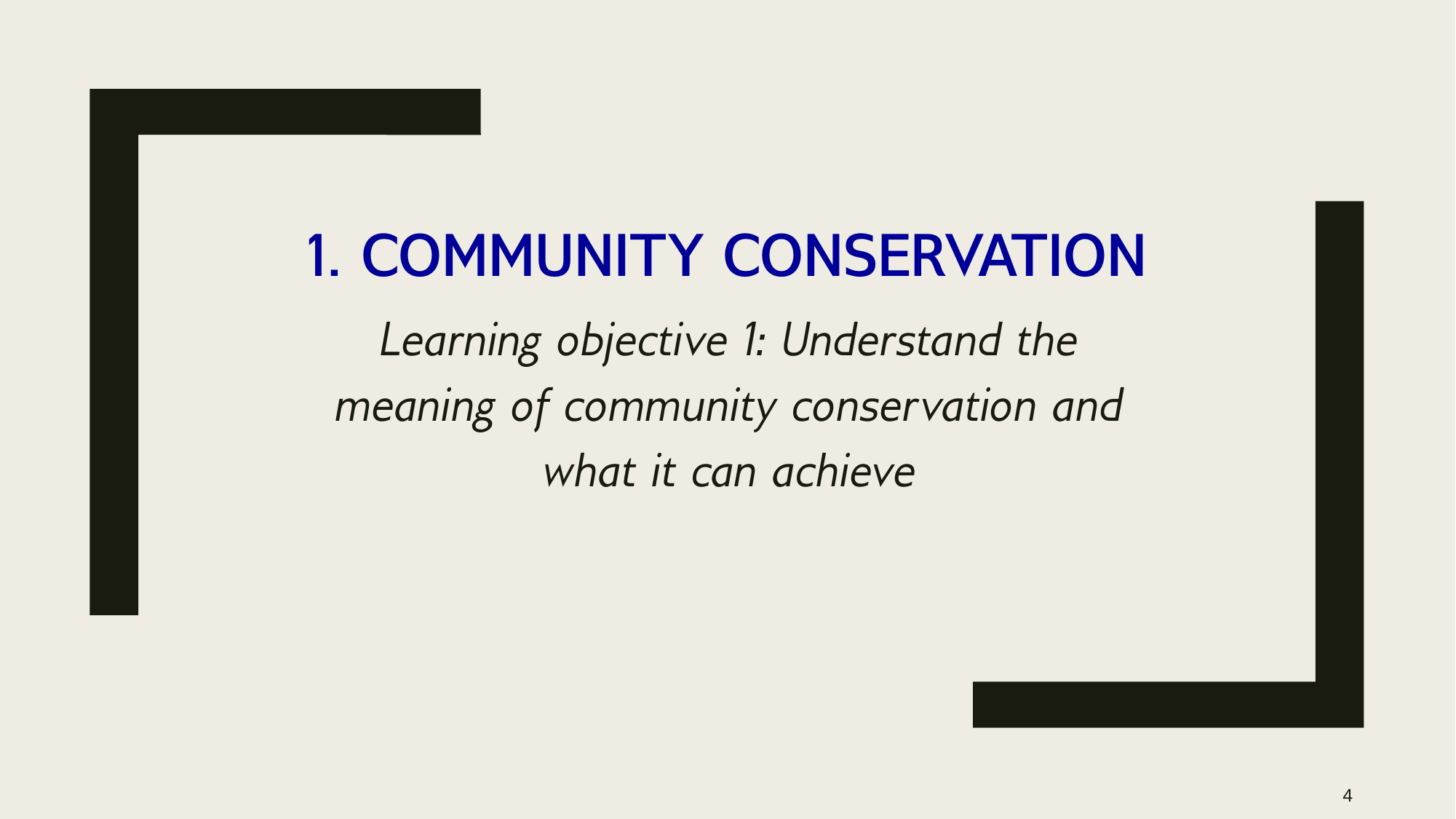

# 1. Community conservation
Learning objective 1: Understand the meaning of community conservation and what it can achieve

4